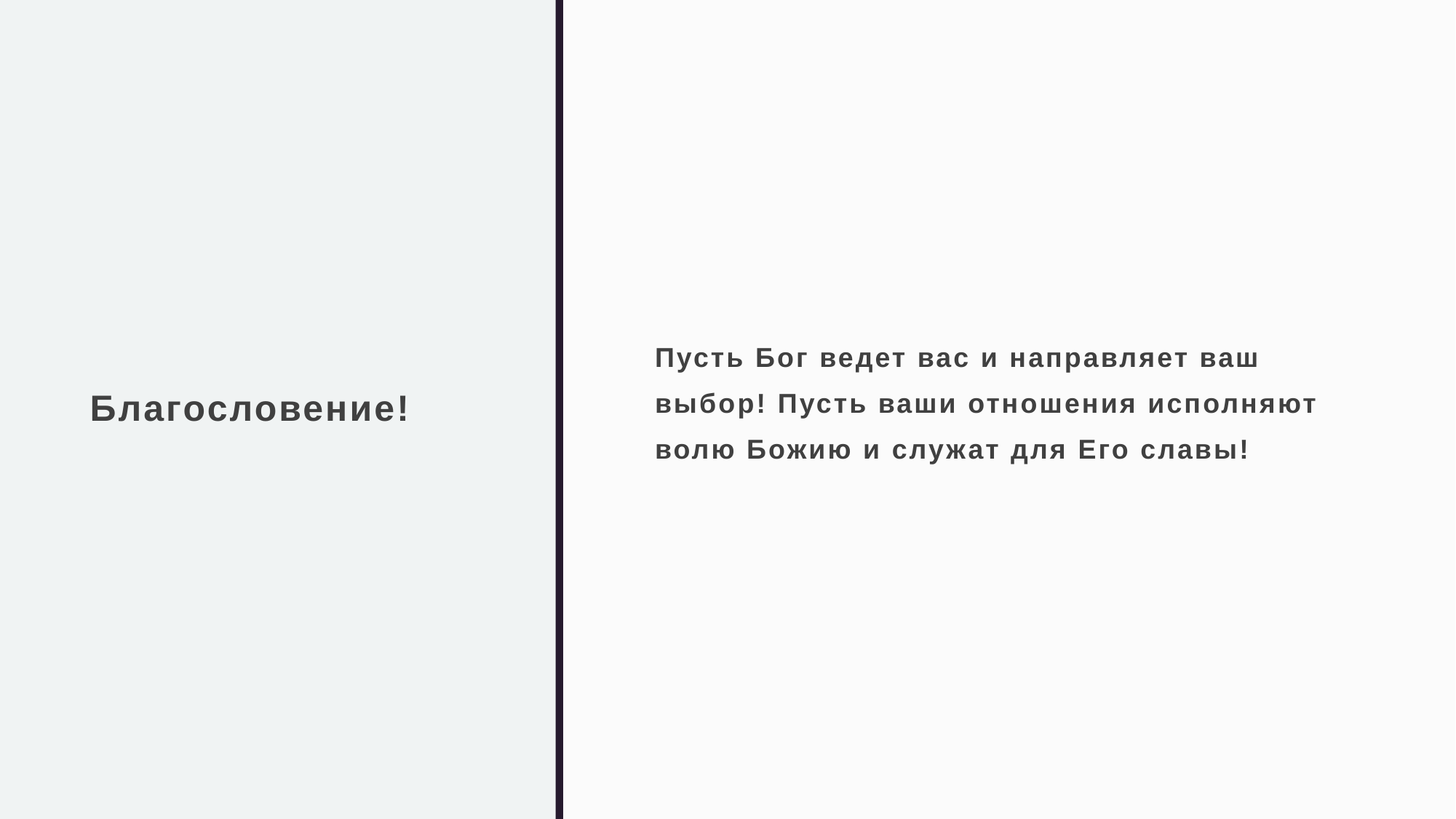

# Благословение!
Пусть Бог ведет вас и направляет ваш выбор! Пусть ваши отношения исполняют волю Божию и служат для Его славы!